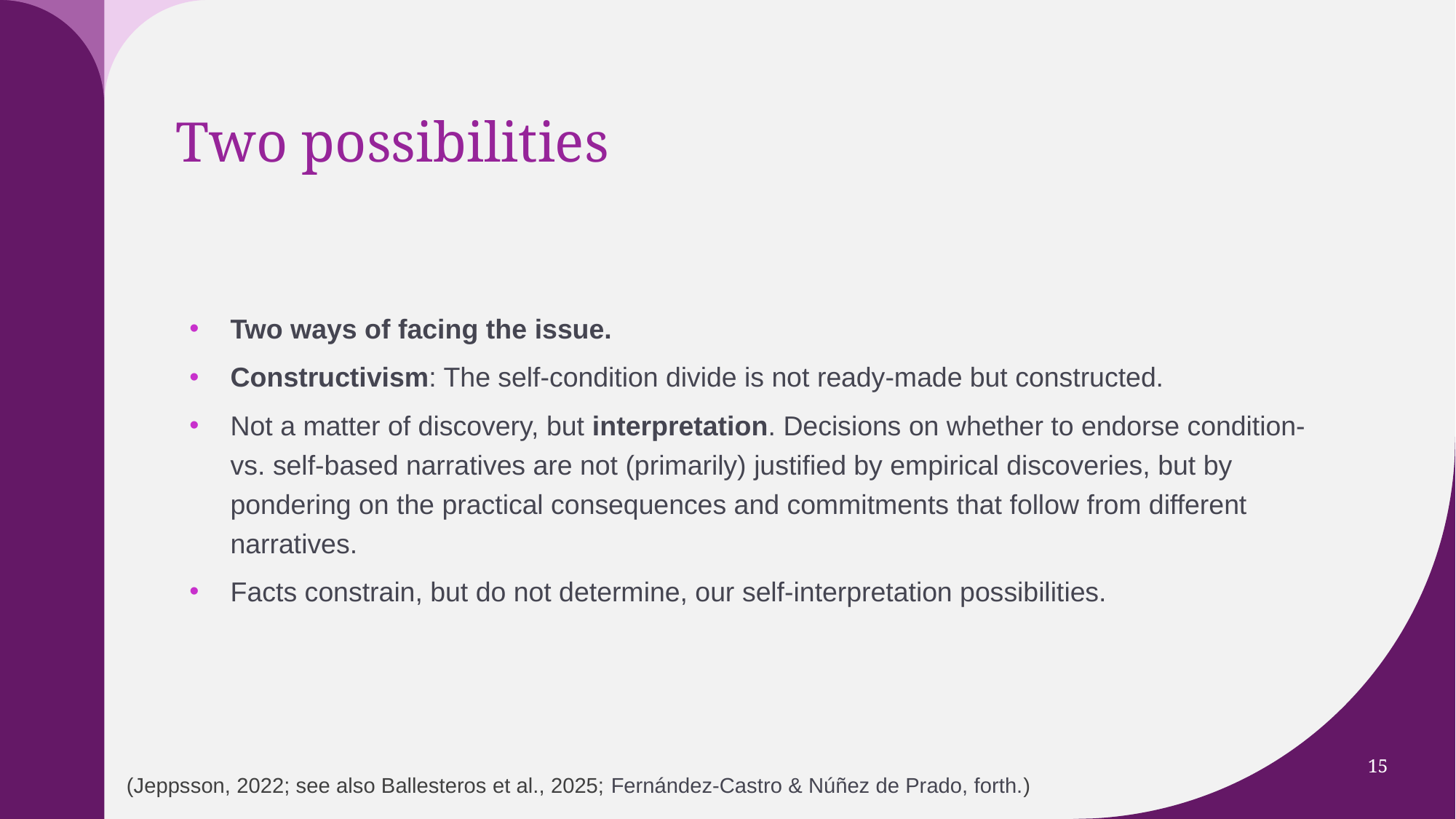

# Two possibilities
Two ways of facing the issue.
Constructivism: The self-condition divide is not ready-made but constructed.
Not a matter of discovery, but interpretation. Decisions on whether to endorse condition- vs. self-based narratives are not (primarily) justified by empirical discoveries, but by pondering on the practical consequences and commitments that follow from different narratives.
Facts constrain, but do not determine, our self-interpretation possibilities.
15
(Jeppsson, 2022; see also Ballesteros et al., 2025; Fernández-Castro & Núñez de Prado, forth.)